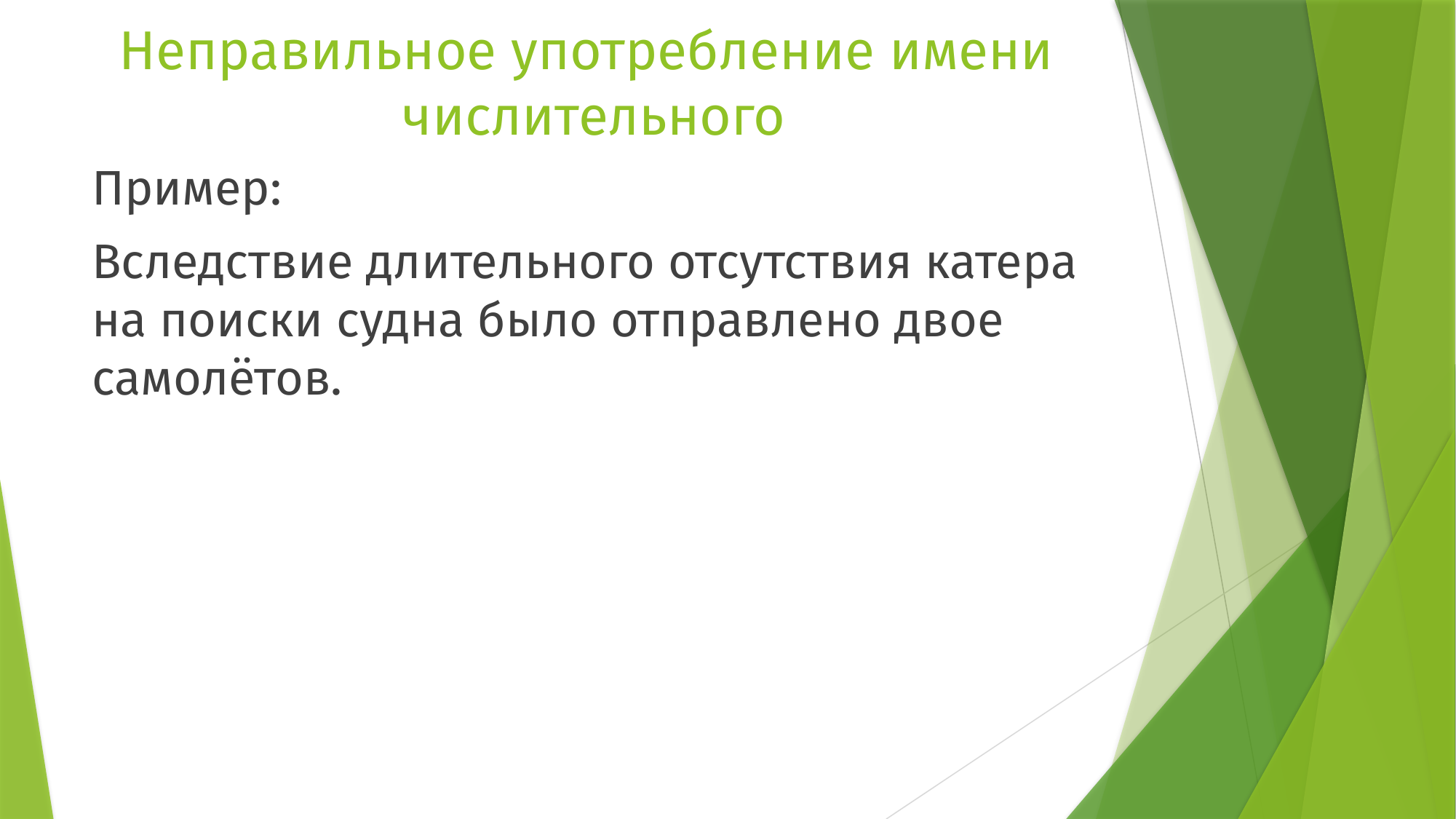

# Неправильное употребление имени числительного
Пример:
Вследствие длительного отсутствия катера на поиски судна было отправлено двое самолётов.